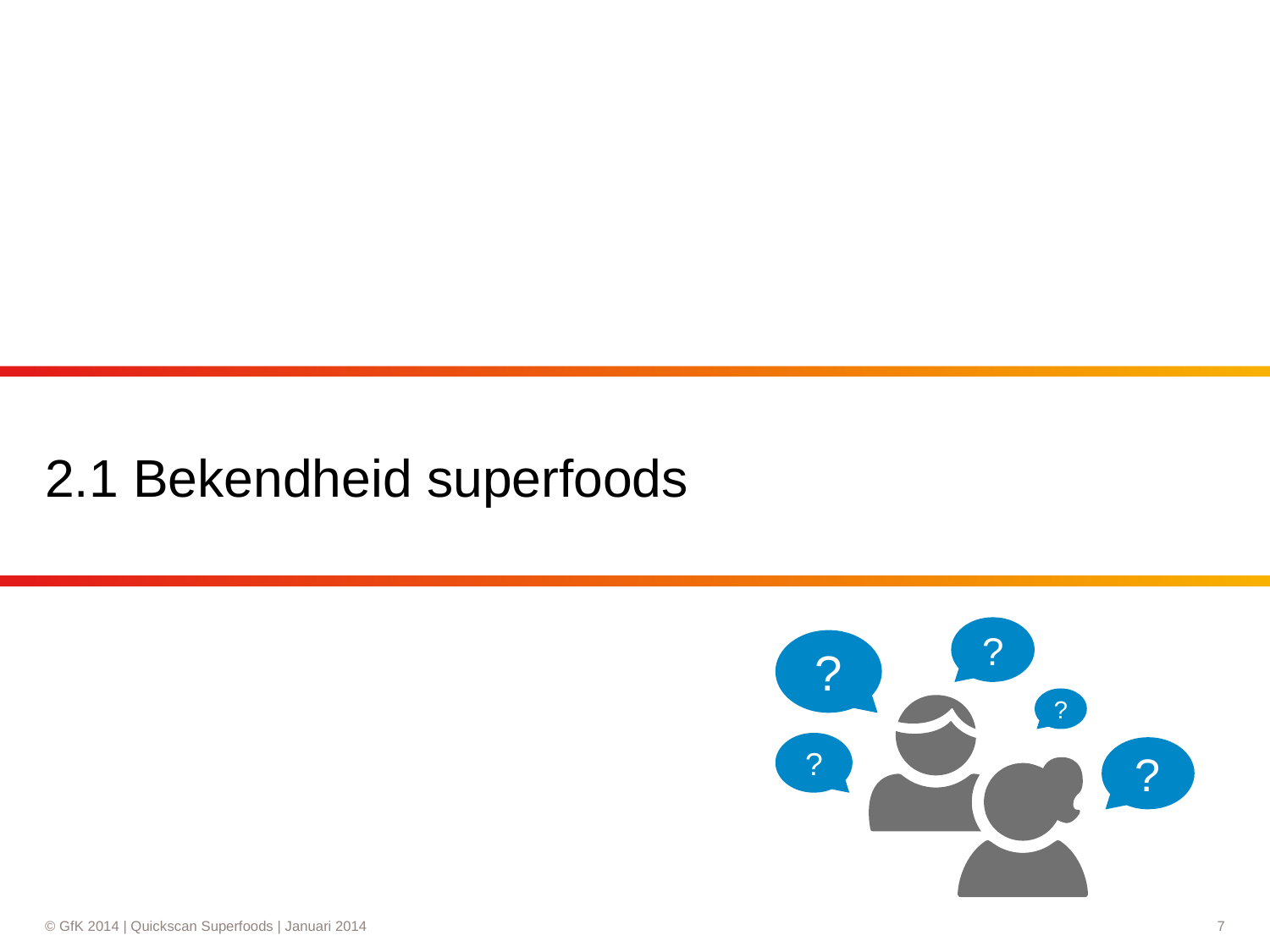

# 2.1 Bekendheid superfoods
?
?
?

?
?